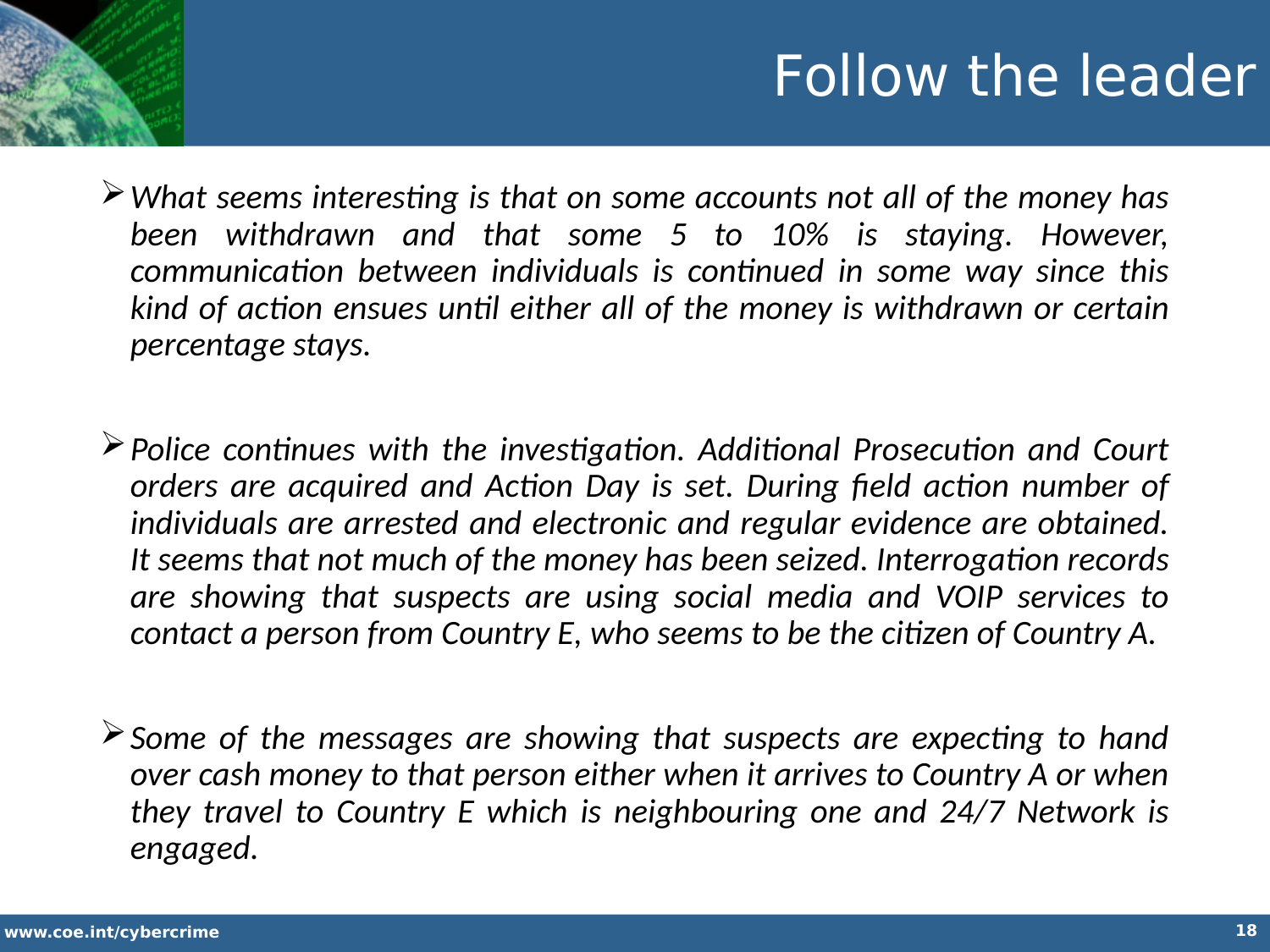

Follow the leader
What seems interesting is that on some accounts not all of the money has been withdrawn and that some 5 to 10% is staying. However, communication between individuals is continued in some way since this kind of action ensues until either all of the money is withdrawn or certain percentage stays.

Police continues with the investigation. Additional Prosecution and Court orders are acquired and Action Day is set. During field action number of individuals are arrested and electronic and regular evidence are obtained. It seems that not much of the money has been seized. Interrogation records are showing that suspects are using social media and VOIP services to contact a person from Country E, who seems to be the citizen of Country A.

Some of the messages are showing that suspects are expecting to hand over cash money to that person either when it arrives to Country A or when they travel to Country E which is neighbouring one and 24/7 Network is engaged.

18